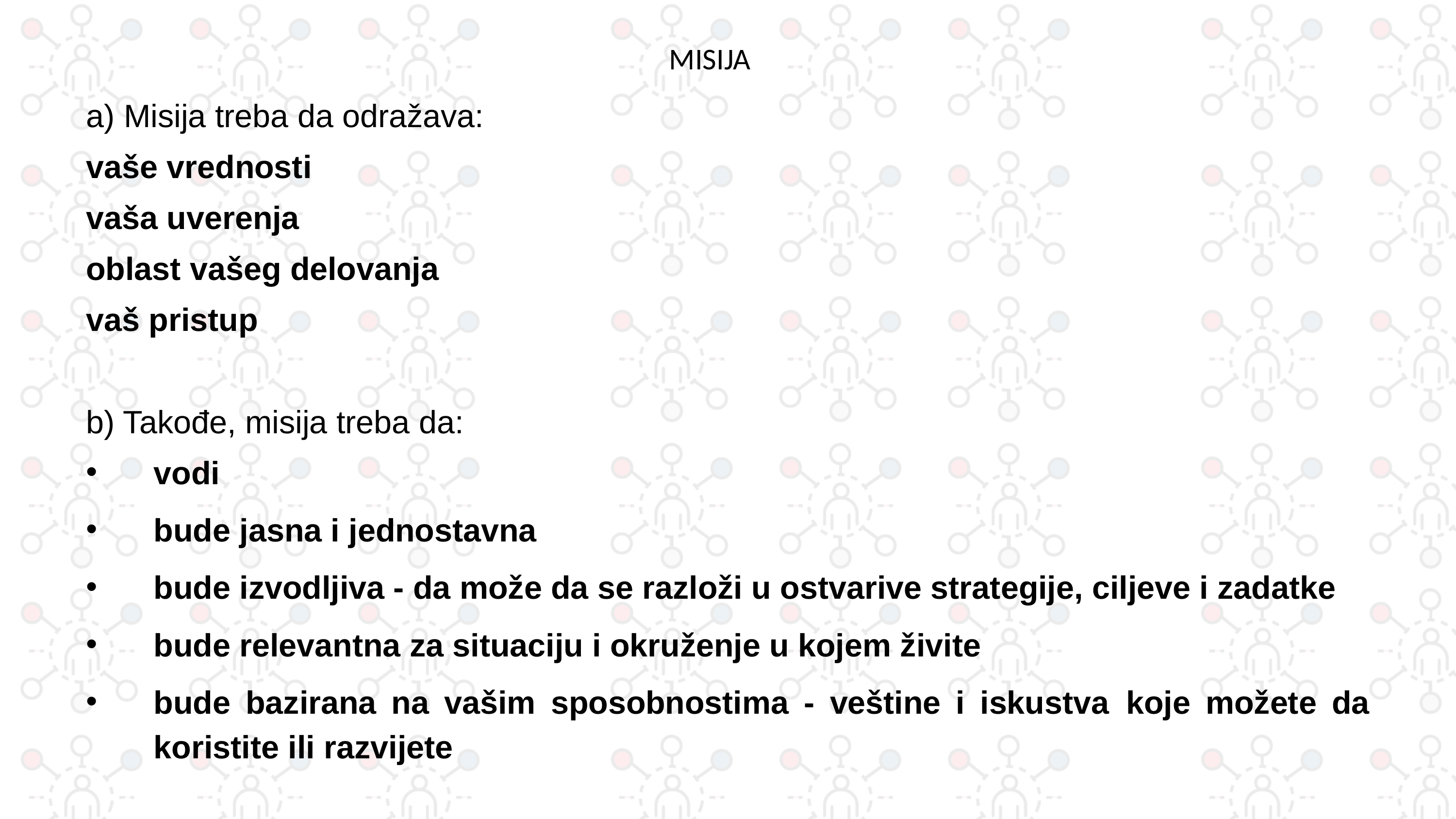

# MISIJA
a) Misija treba da odražava:
vaše vrednosti
vaša uverenja
oblast vašeg delovanja
vaš pristup

b) Takođe, misija treba da:
vodi
bude jasna i jednostavna
bude izvodljiva - da može da se razloži u ostvarive strategije, ciljeve i zadatke
bude relevantna za situaciju i okruženje u kojem živite
bude bazirana na vašim sposobnostima - veštine i iskustva koje možete da koristite ili razvijete